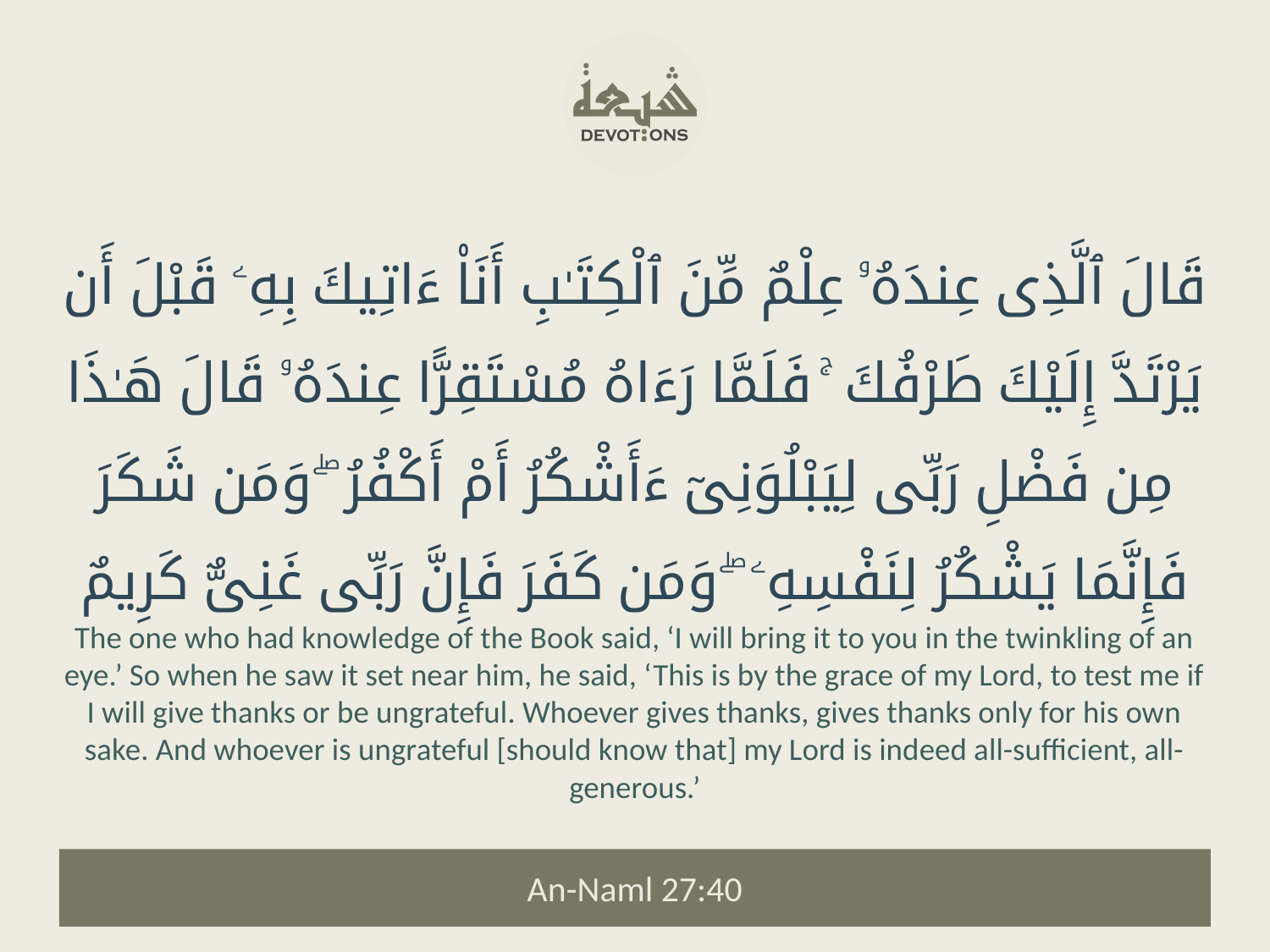

قَالَ ٱلَّذِى عِندَهُۥ عِلْمٌ مِّنَ ٱلْكِتَـٰبِ أَنَا۠ ءَاتِيكَ بِهِۦ قَبْلَ أَن يَرْتَدَّ إِلَيْكَ طَرْفُكَ ۚ فَلَمَّا رَءَاهُ مُسْتَقِرًّا عِندَهُۥ قَالَ هَـٰذَا مِن فَضْلِ رَبِّى لِيَبْلُوَنِىٓ ءَأَشْكُرُ أَمْ أَكْفُرُ ۖ وَمَن شَكَرَ فَإِنَّمَا يَشْكُرُ لِنَفْسِهِۦ ۖ وَمَن كَفَرَ فَإِنَّ رَبِّى غَنِىٌّ كَرِيمٌ
The one who had knowledge of the Book said, ‘I will bring it to you in the twinkling of an eye.’ So when he saw it set near him, he said, ‘This is by the grace of my Lord, to test me if I will give thanks or be ungrateful. Whoever gives thanks, gives thanks only for his own sake. And whoever is ungrateful [should know that] my Lord is indeed all-sufficient, all-generous.’
An-Naml 27:40